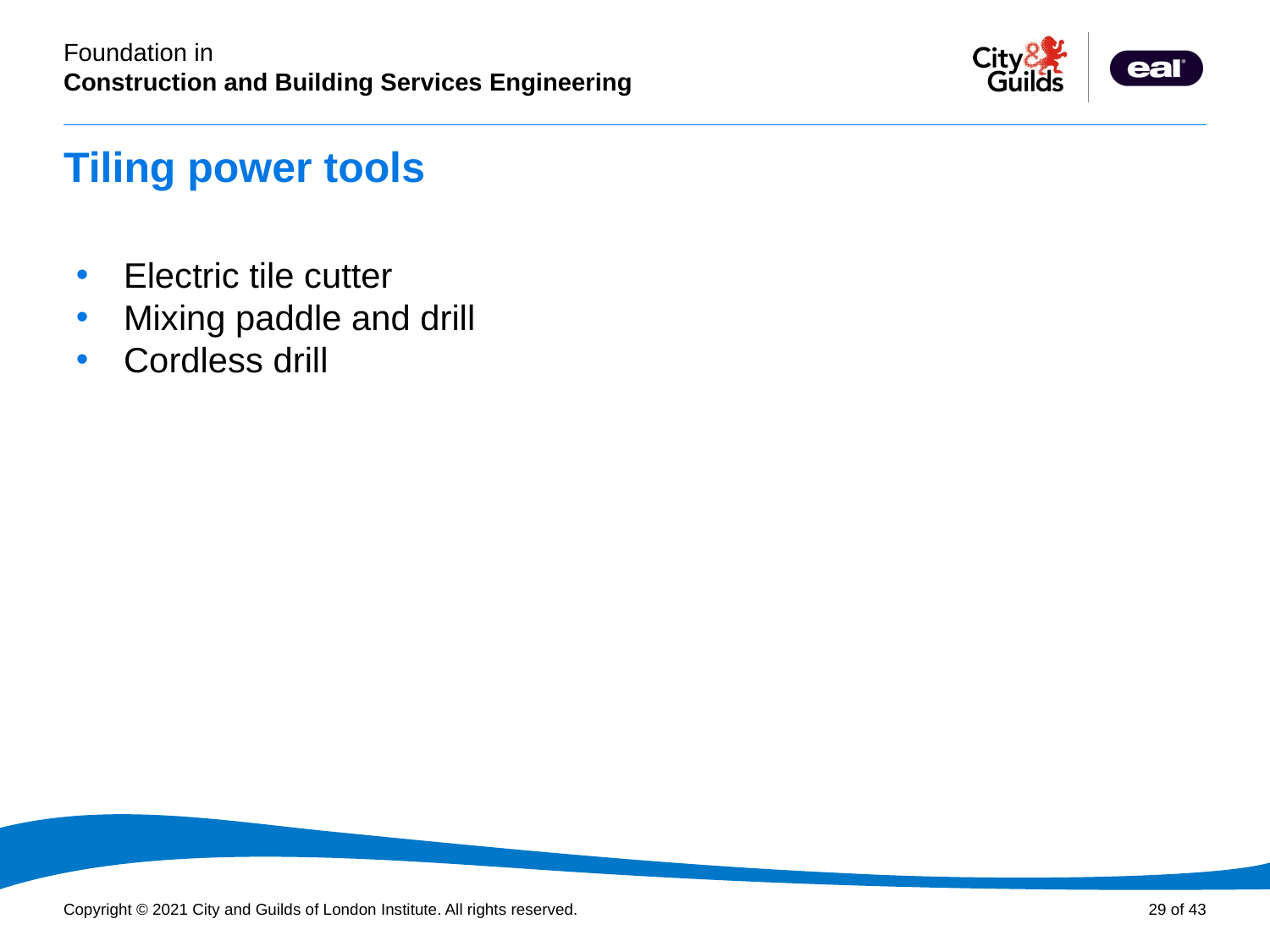

# Tiling power tools
Electric tile cutter
Mixing paddle and drill
Cordless drill